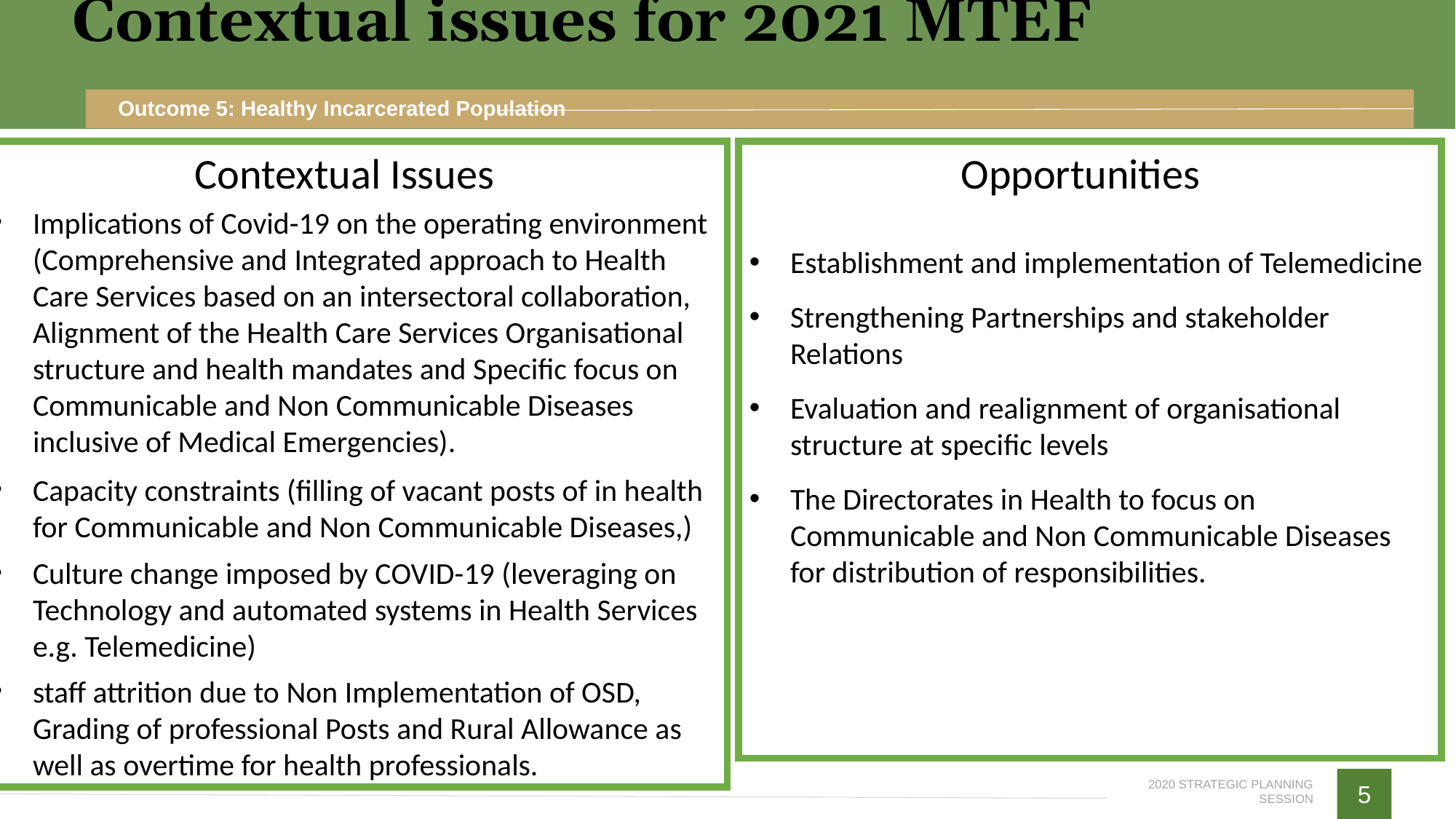

Contextual issues for 2021 MTEF
Outcome 5: Healthy Incarcerated Population
Contextual Issues
Implications of Covid-19 on the operating environment (Comprehensive and Integrated approach to Health Care Services based on an intersectoral collaboration, Alignment of the Health Care Services Organisational structure and health mandates and Specific focus on Communicable and Non Communicable Diseases inclusive of Medical Emergencies).
Capacity constraints (filling of vacant posts of in health for Communicable and Non Communicable Diseases,)
Culture change imposed by COVID-19 (leveraging on Technology and automated systems in Health Services e.g. Telemedicine)
staff attrition due to Non Implementation of OSD, Grading of professional Posts and Rural Allowance as well as overtime for health professionals.
Opportunities

Establishment and implementation of Telemedicine
Strengthening Partnerships and stakeholder Relations
Evaluation and realignment of organisational structure at specific levels
The Directorates in Health to focus on Communicable and Non Communicable Diseases for distribution of responsibilities.